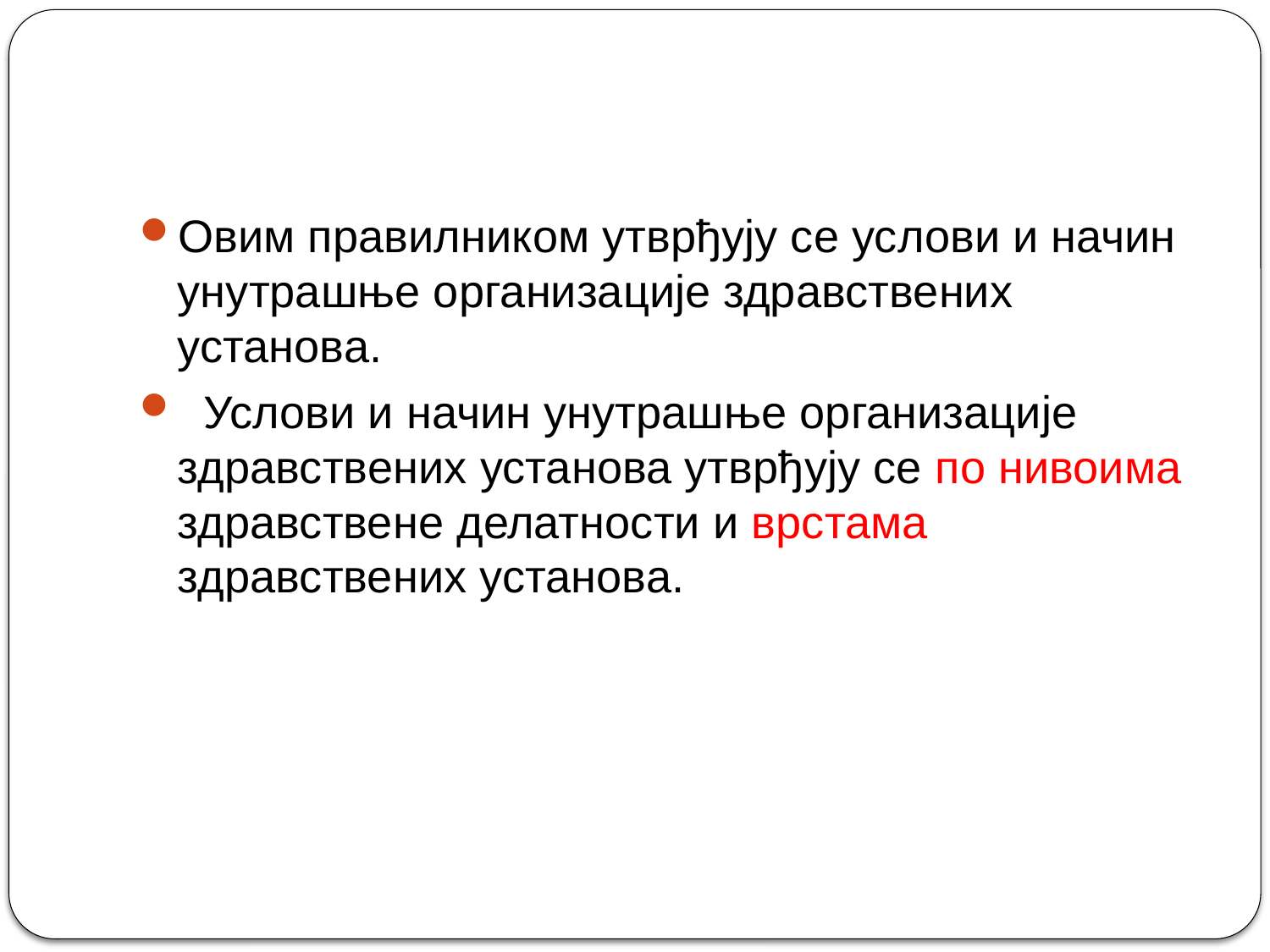

Овим правилником утврђују се услови и начин унутрашње организације здравствених установа.
  Услови и начин унутрашње организације здравствeних установа утврђују се по нивоима здравствене делатности и врстама здравствених установа.